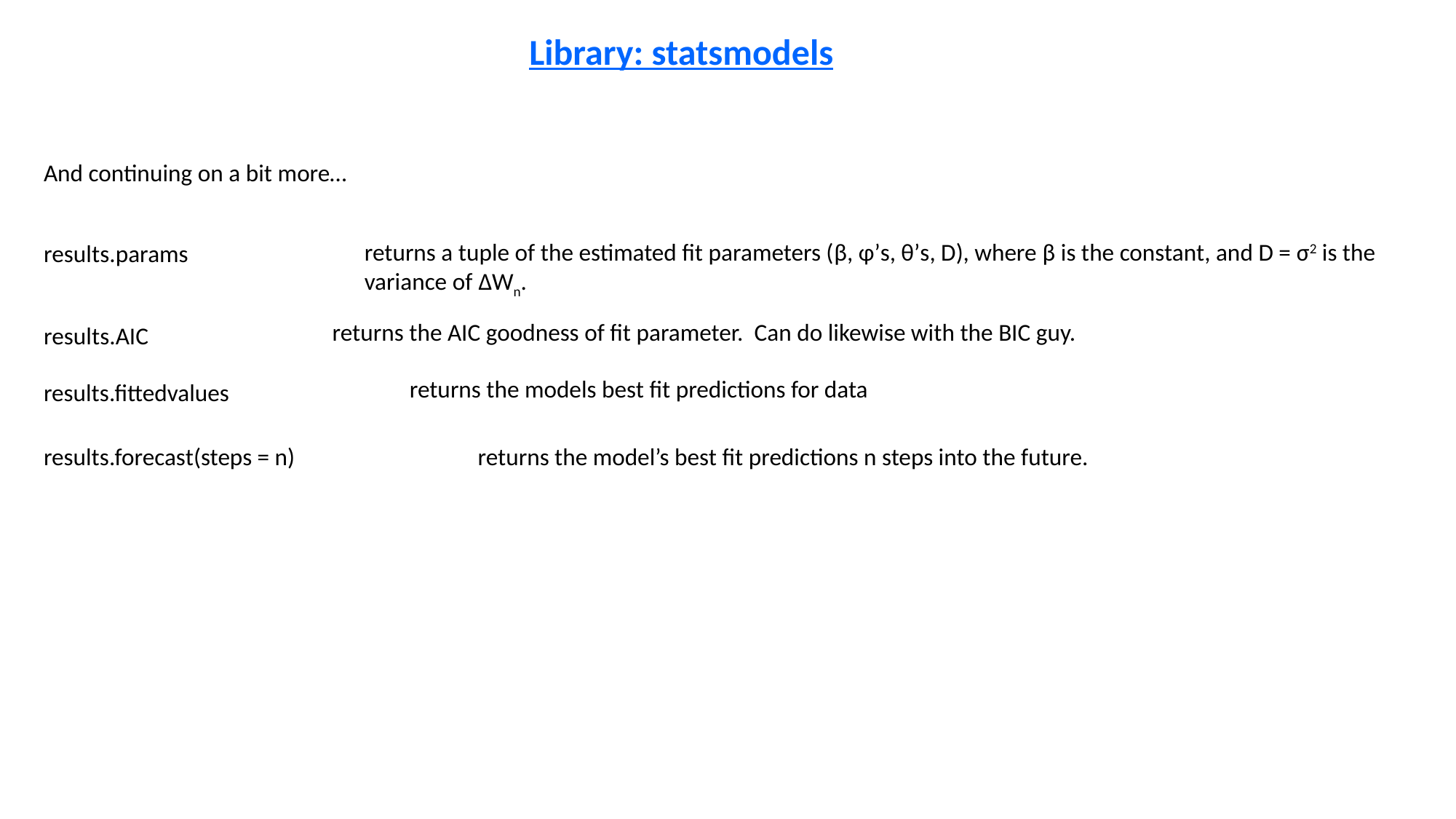

Library: statsmodels
And continuing on a bit more…
returns a tuple of the estimated fit parameters (β, φ’s, θ’s, D), where β is the constant, and D = σ2 is the variance of ΔWn.
results.params
returns the AIC goodness of fit parameter.  Can do likewise with the BIC guy.
results.AIC
returns the models best fit predictions for data
results.fittedvalues
results.forecast(steps = n)
returns the model’s best fit predictions n steps into the future.